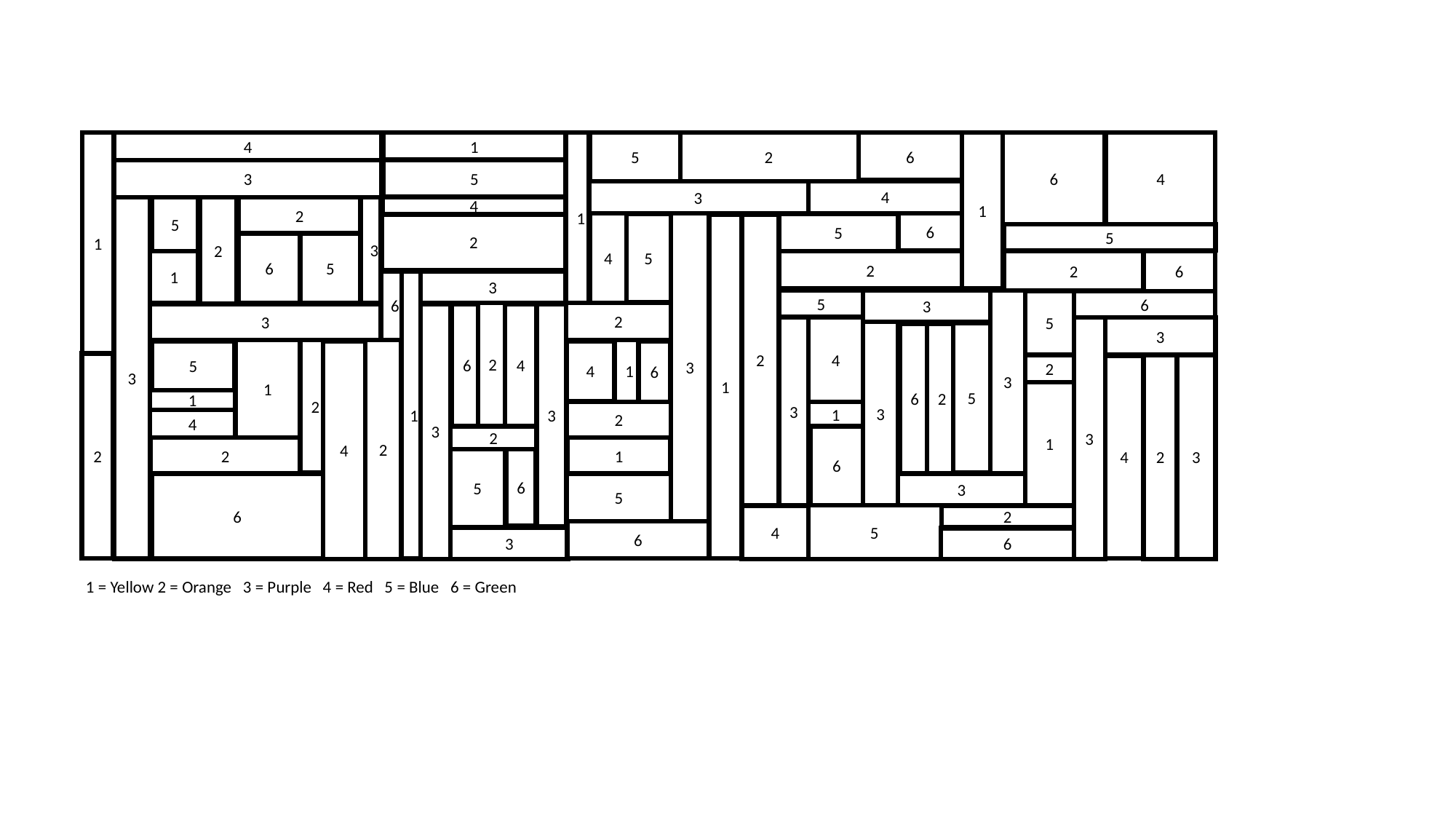

1
1
6
4
4
1
5
2
6
1
5
3
3
4
3
4
5
2
2
3
2
3
6
4
5
5
1
2
5
6
5
1
2
2
6
6
1
3
5
3
3
5
6
2
2
6
4
3
3
3
3
4
3
3
3
5
6
2
1
2
2
1
4
5
4
6
2
2
2
3
4
1
1
2
1
4
2
6
2
1
5
6
6
5
3
5
4
2
6
3
6
1 = Yellow 2 = Orange   3 = Purple   4 = Red   5 = Blue   6 = Green